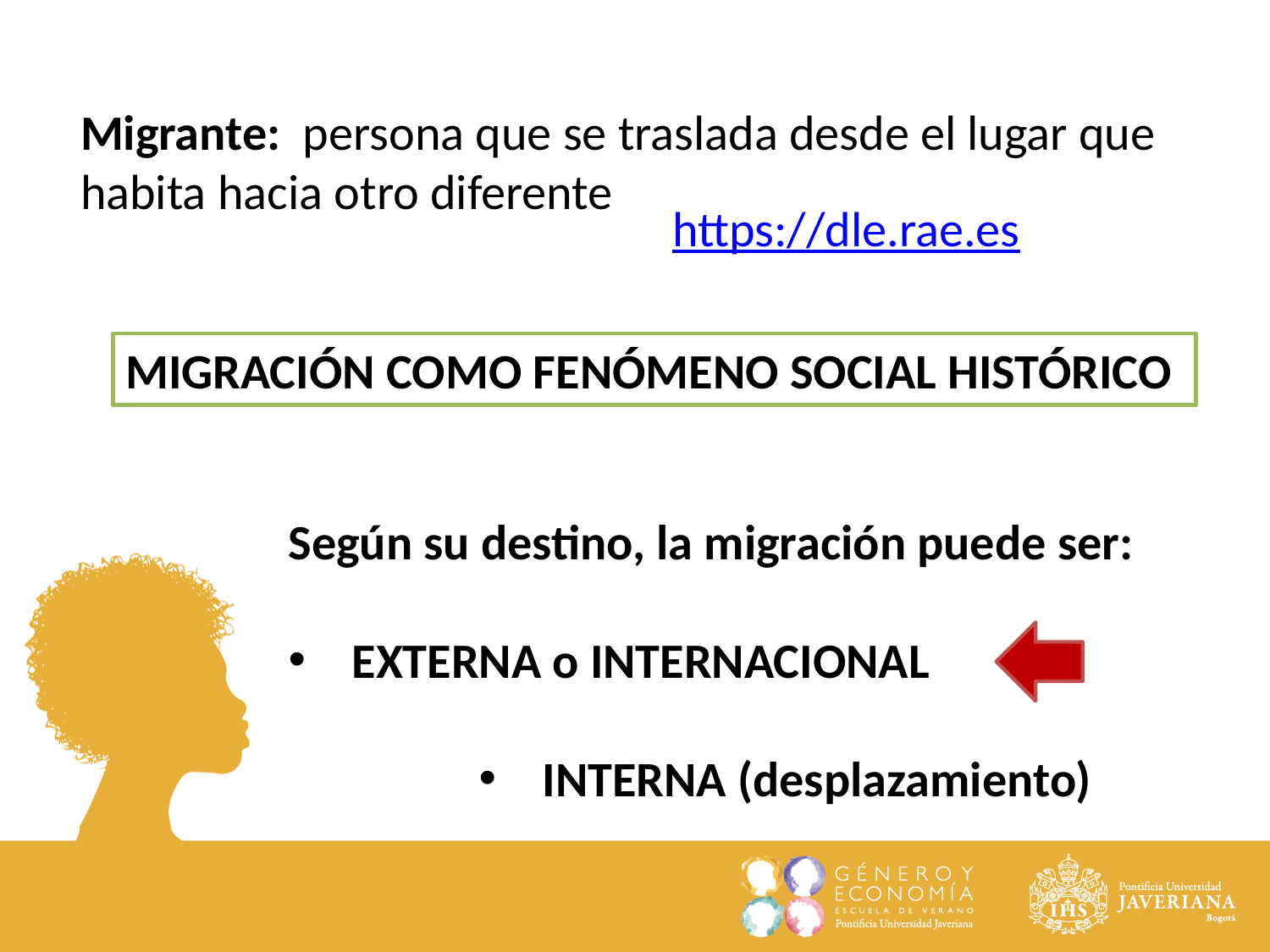

Migrante:  persona que se traslada desde el lugar que habita hacia otro diferente
https://dle.rae.es
MIGRACIÓN COMO FENÓMENO SOCIAL HISTÓRICO
Según su destino, la migración puede ser:

EXTERNA o INTERNACIONAL

INTERNA (desplazamiento)